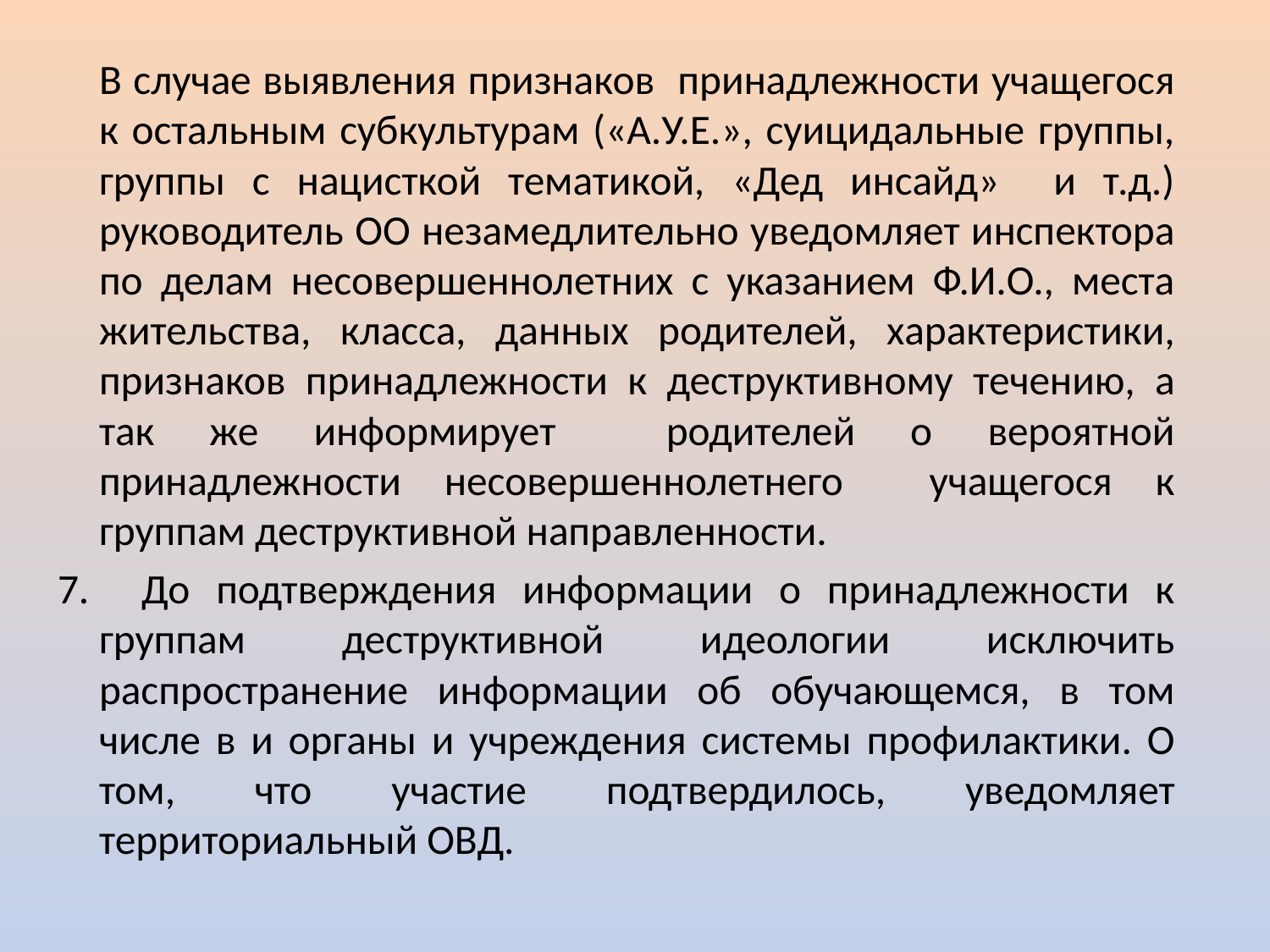

В случае выявления признаков  принадлежности учащегося к остальным субкультурам («А.У.Е.», суицидальные группы, группы с нацисткой тематикой, «Дед инсайд»  и т.д.) руководитель ОО незамедлительно уведомляет инспектора по делам несовершеннолетних с указанием Ф.И.О., места жительства, класса, данных родителей, характеристики, признаков принадлежности к деструктивному течению, а так же информирует  родителей о вероятной принадлежности несовершеннолетнего  учащегося к группам деструктивной направленности.
7.  До подтверждения информации о принадлежности к группам деструктивной идеологии исключить распространение информации об обучающемся, в том числе в и органы и учреждения системы профилактики. О том, что участие подтвердилось, уведомляет территориальный ОВД.